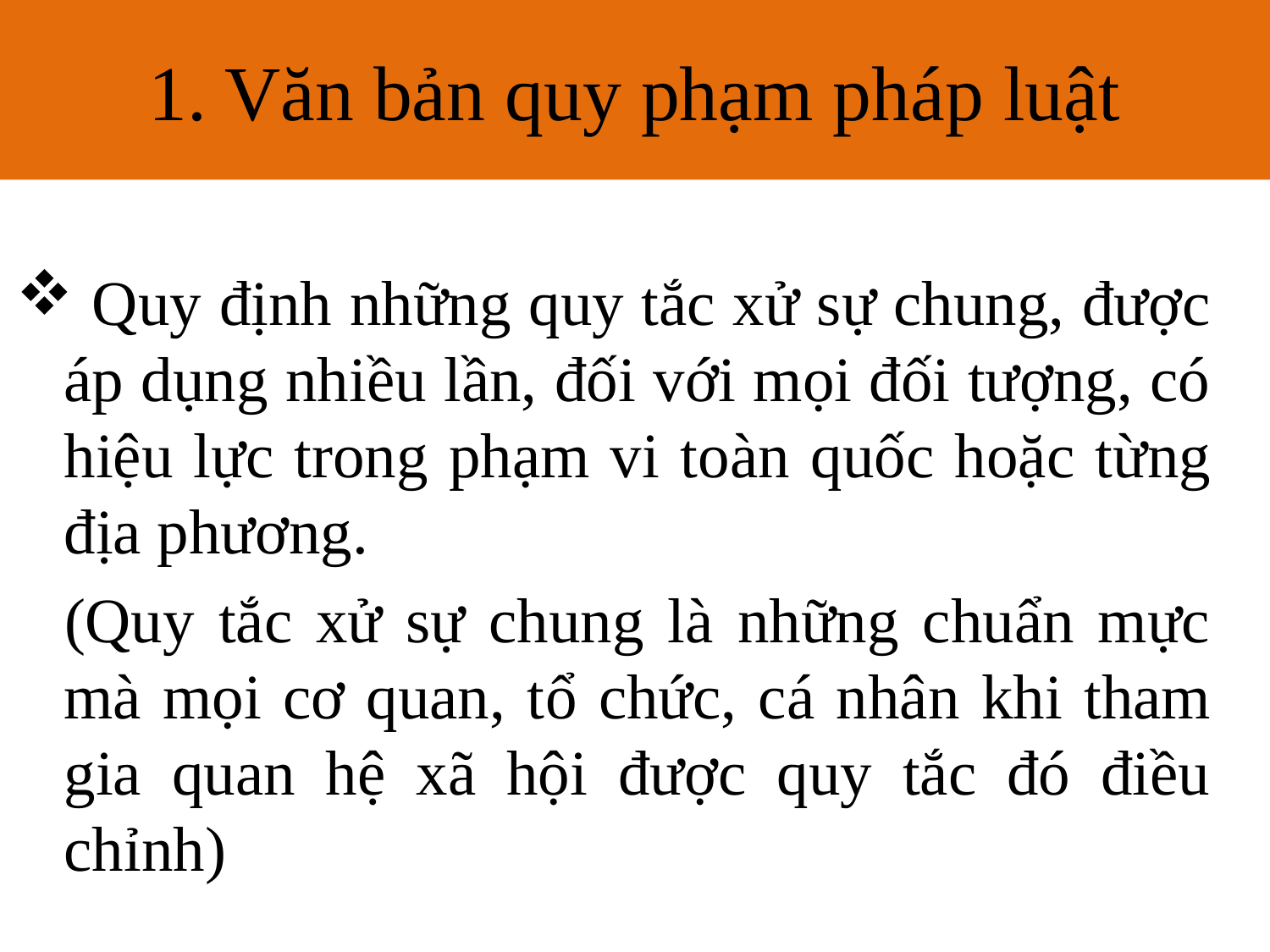

1. Văn bản quy phạm pháp luật
# 1. Văn bản quy phạm pháp luật
 Quy định những quy tắc xử sự chung, được áp dụng nhiều lần, đối với mọi đối tượng, có hiệu lực trong phạm vi toàn quốc hoặc từng địa phương.
  (Quy tắc xử sự chung là những chuẩn mực mà mọi cơ quan, tổ chức, cá nhân khi tham gia quan hệ xã hội được quy tắc đó điều chỉnh)